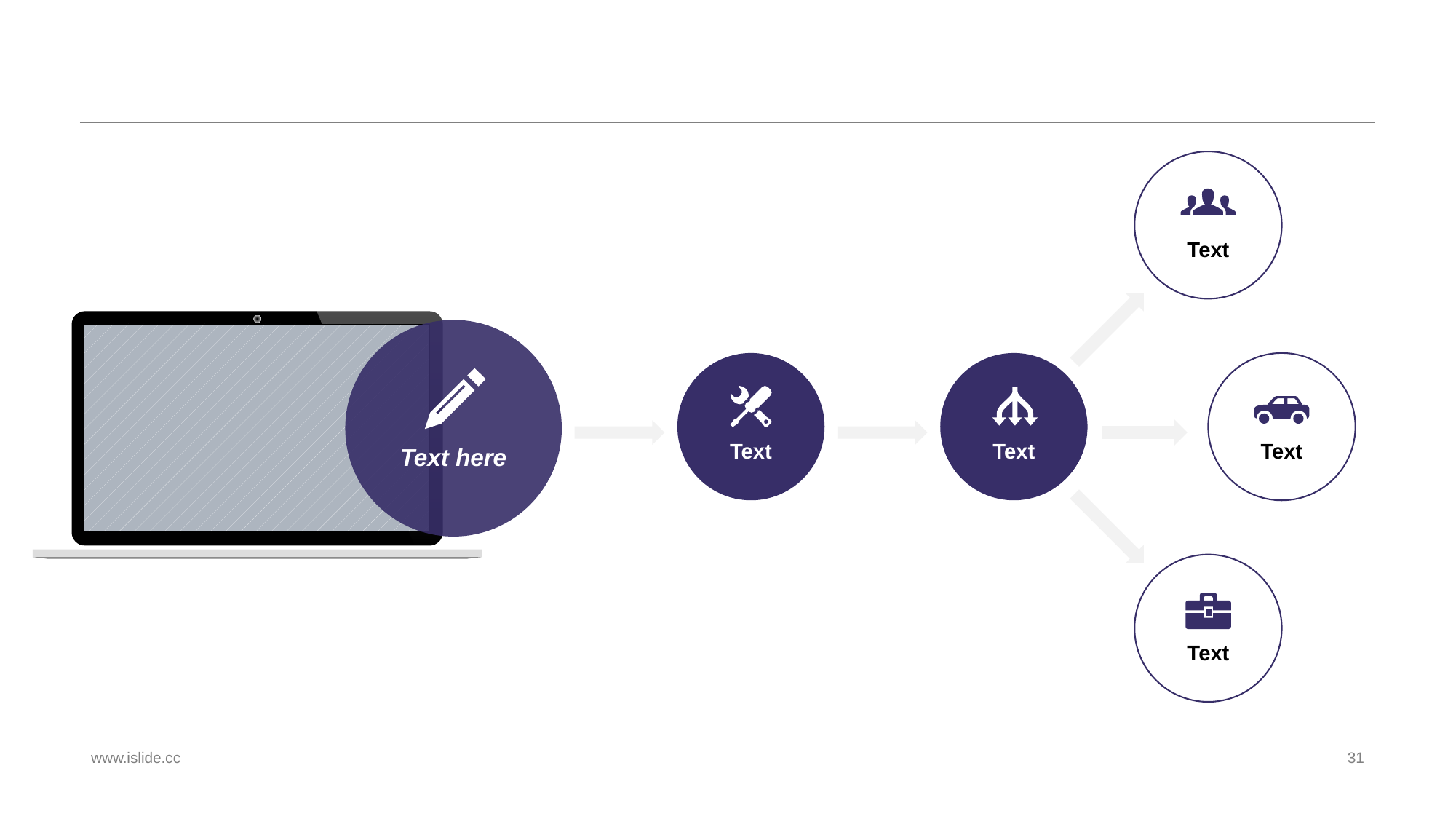

#

Text

Text here

Text

Text

Text

Text
www.islide.cc
31